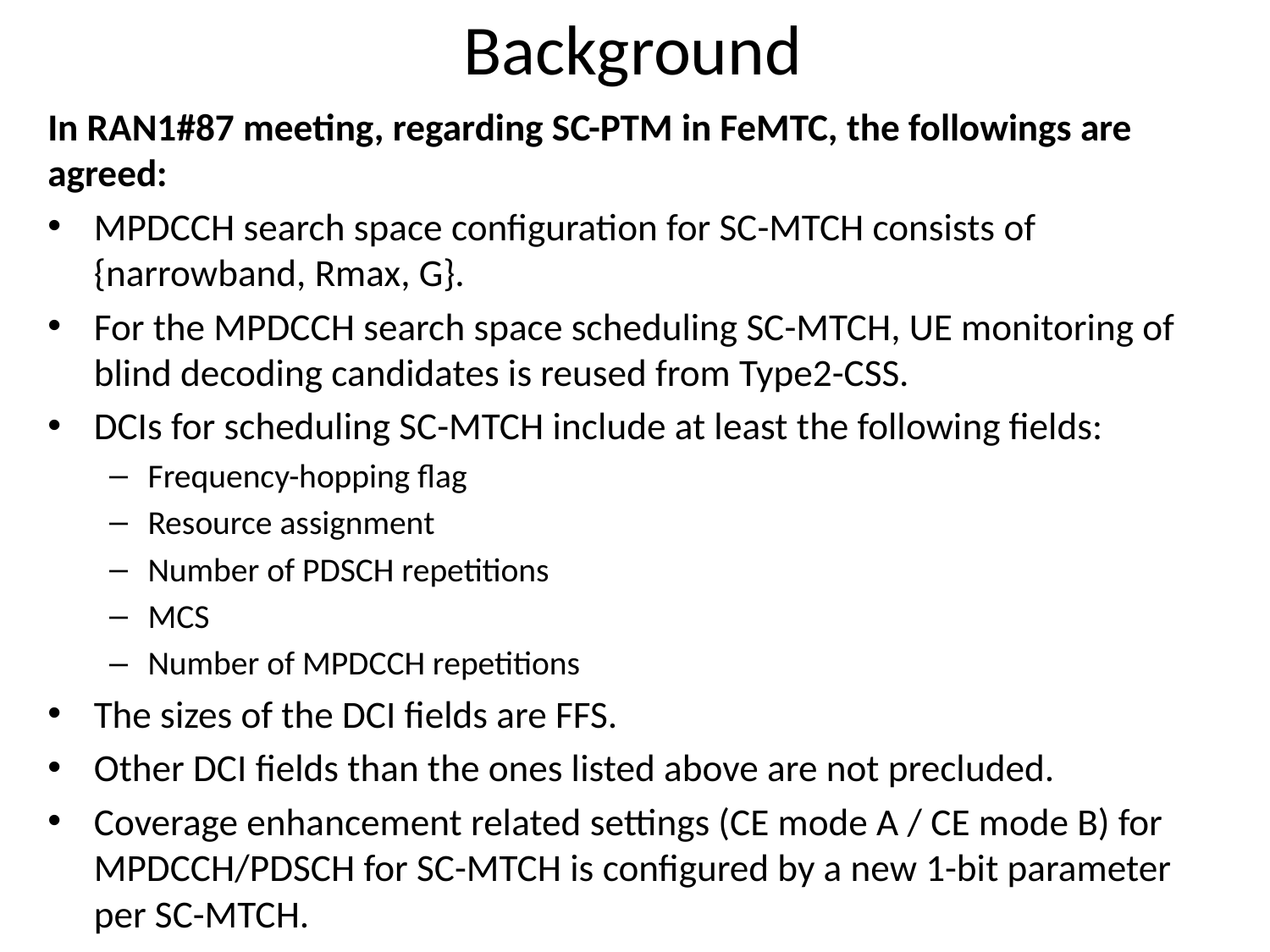

# Background
In RAN1#87 meeting, regarding SC-PTM in FeMTC, the followings are agreed:
MPDCCH search space configuration for SC-MTCH consists of {narrowband, Rmax, G}.
For the MPDCCH search space scheduling SC-MTCH, UE monitoring of blind decoding candidates is reused from Type2-CSS.
DCIs for scheduling SC-MTCH include at least the following fields:
Frequency-hopping flag
Resource assignment
Number of PDSCH repetitions
MCS
Number of MPDCCH repetitions
The sizes of the DCI fields are FFS.
Other DCI fields than the ones listed above are not precluded.
Coverage enhancement related settings (CE mode A / CE mode B) for MPDCCH/PDSCH for SC-MTCH is configured by a new 1-bit parameter per SC-MTCH.